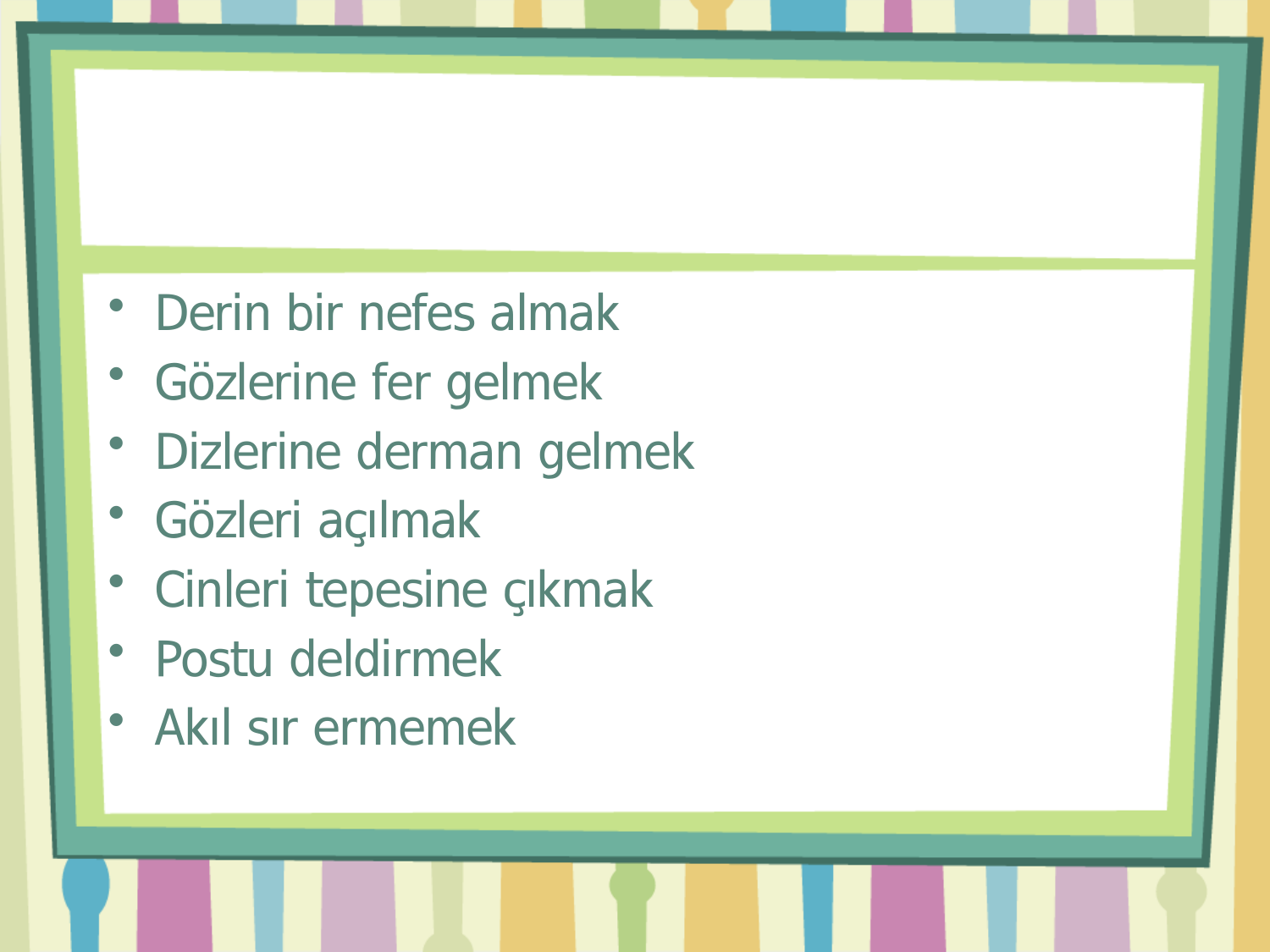

#
Derin bir nefes almak
Gözlerine fer gelmek
Dizlerine derman gelmek
Gözleri açılmak
Cinleri tepesine çıkmak
Postu deldirmek
Akıl sır ermemek